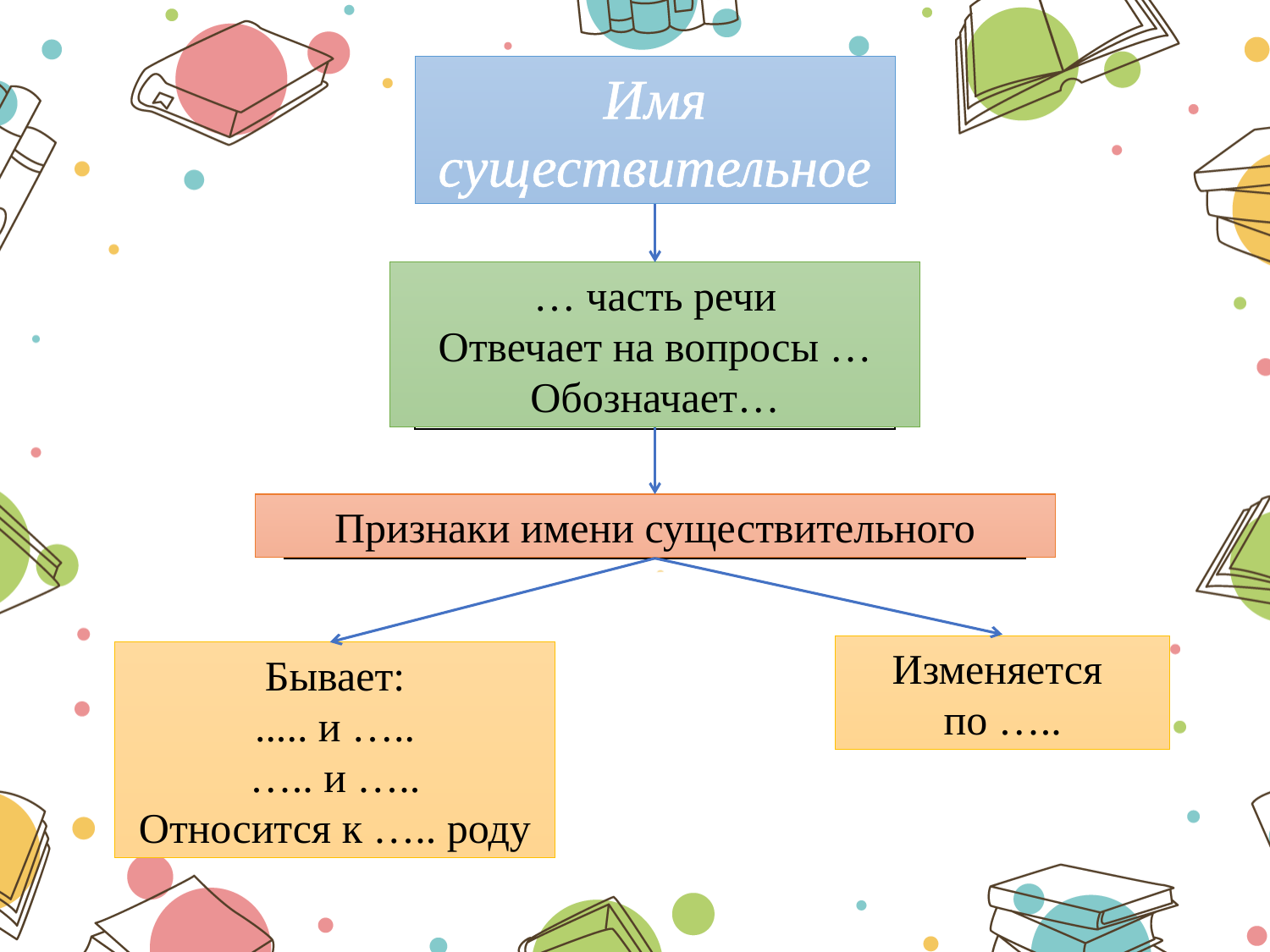

Имя существительное

… часть речи
Отвечает на вопросы …
Обозначает…

Признаки имени существительного

Изменяется
по …..
Бывает:
..... и …..
….. и …..
Относится к ….. роду